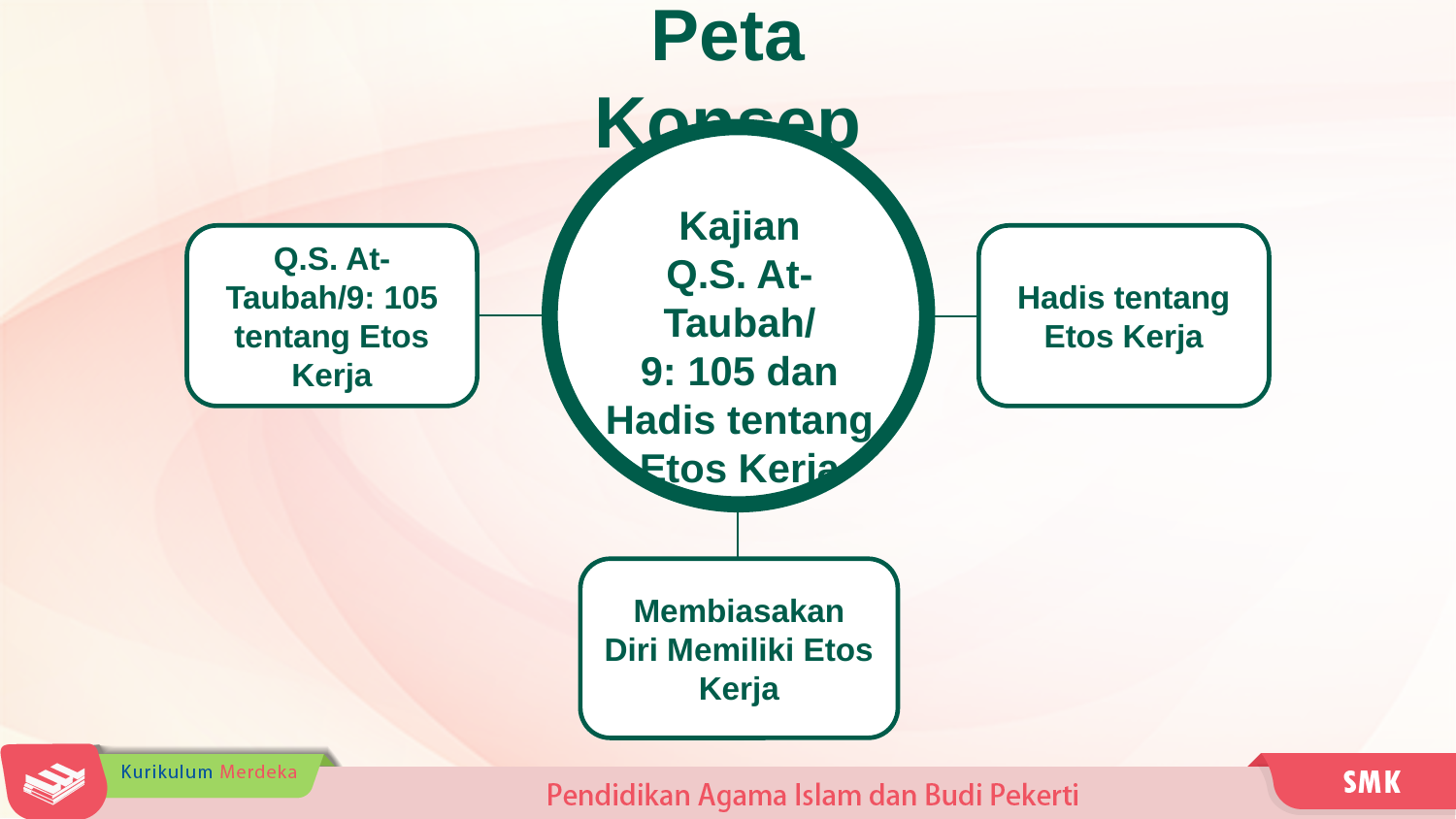

Peta Konsep

Kajian
Q.S. At-Taubah/
9: 105 dan Hadis tentang Etos Kerja
Q.S. At-Taubah/9: 105 tentang Etos Kerja
Hadis tentang Etos Kerja
Membiasakan Diri Memiliki Etos Kerja